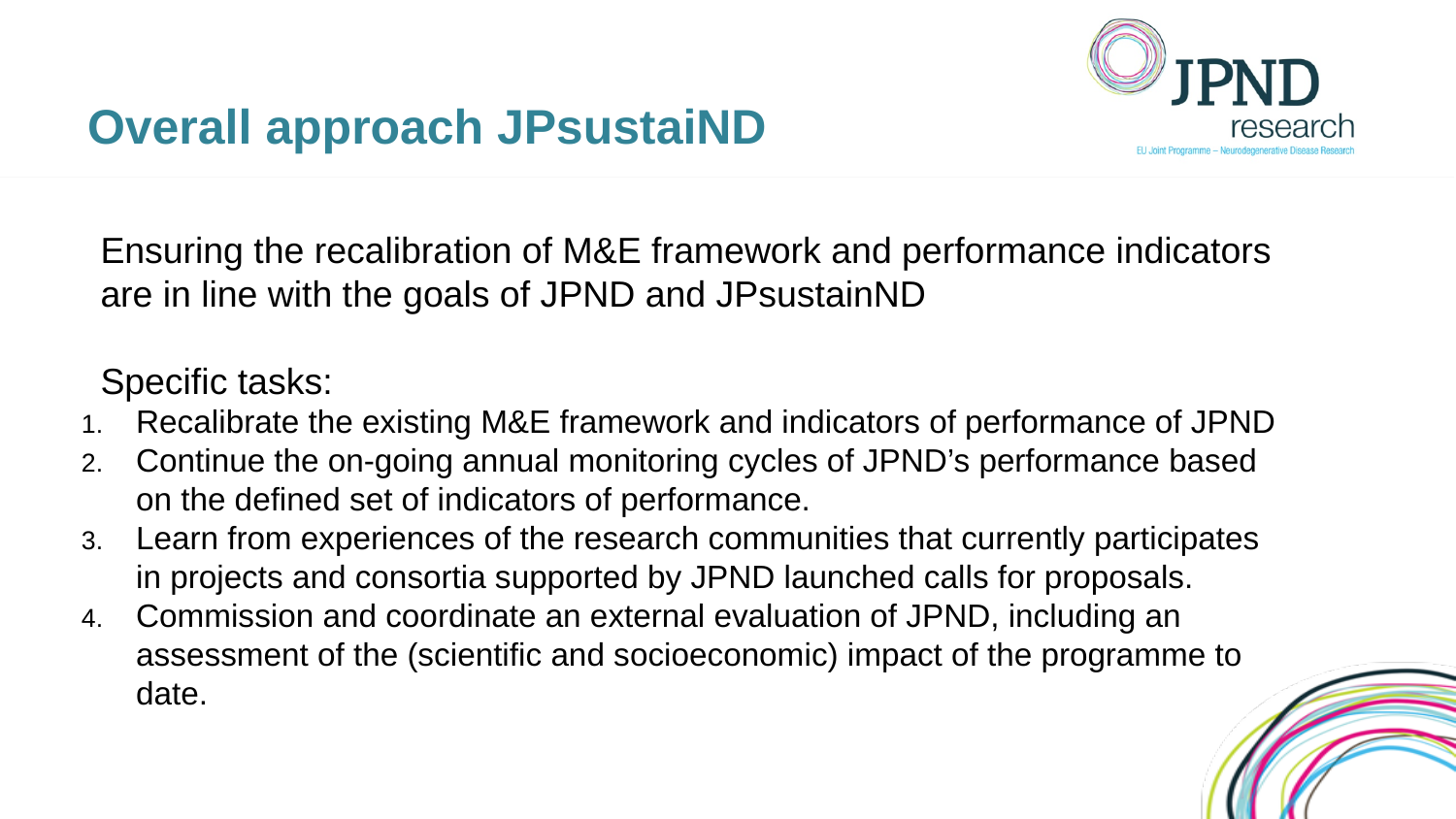

# Overall approach JPsustaiND
Ensuring the recalibration of M&E framework and performance indicators are in line with the goals of JPND and JPsustainND

Specific tasks:
Recalibrate the existing M&E framework and indicators of performance of JPND
Continue the on-going annual monitoring cycles of JPND’s performance based on the defined set of indicators of performance.
Learn from experiences of the research communities that currently participates in projects and consortia supported by JPND launched calls for proposals.
Commission and coordinate an external evaluation of JPND, including an assessment of the (scientific and socioeconomic) impact of the programme to date.